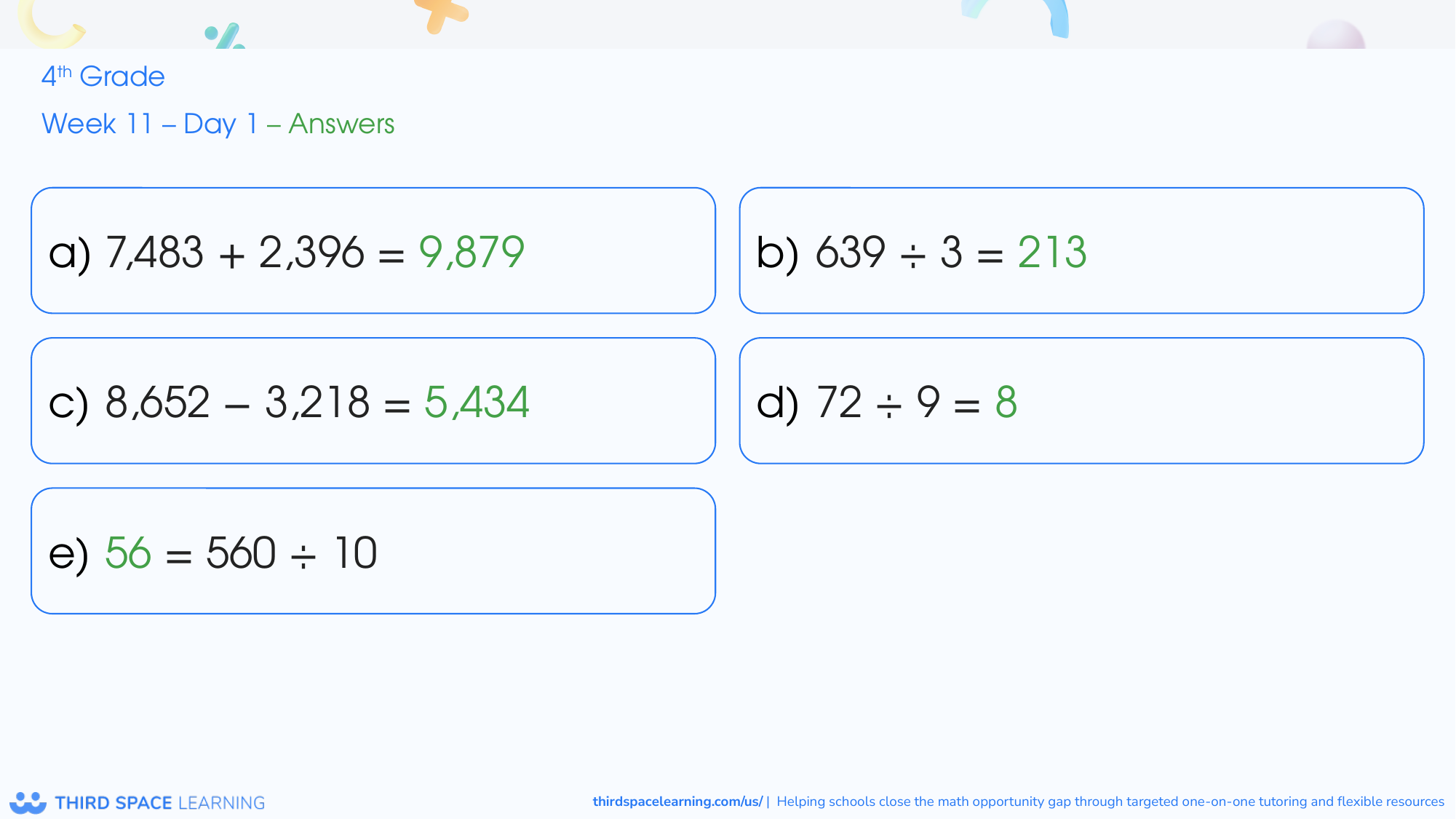

4th Grade
Week 11 – Day 1 – Answers
7,483 + 2,396 = 9,879
639 ÷ 3 = 213
8,652 − 3,218 = 5,434
72 ÷ 9 = 8
56 = 560 ÷ 10